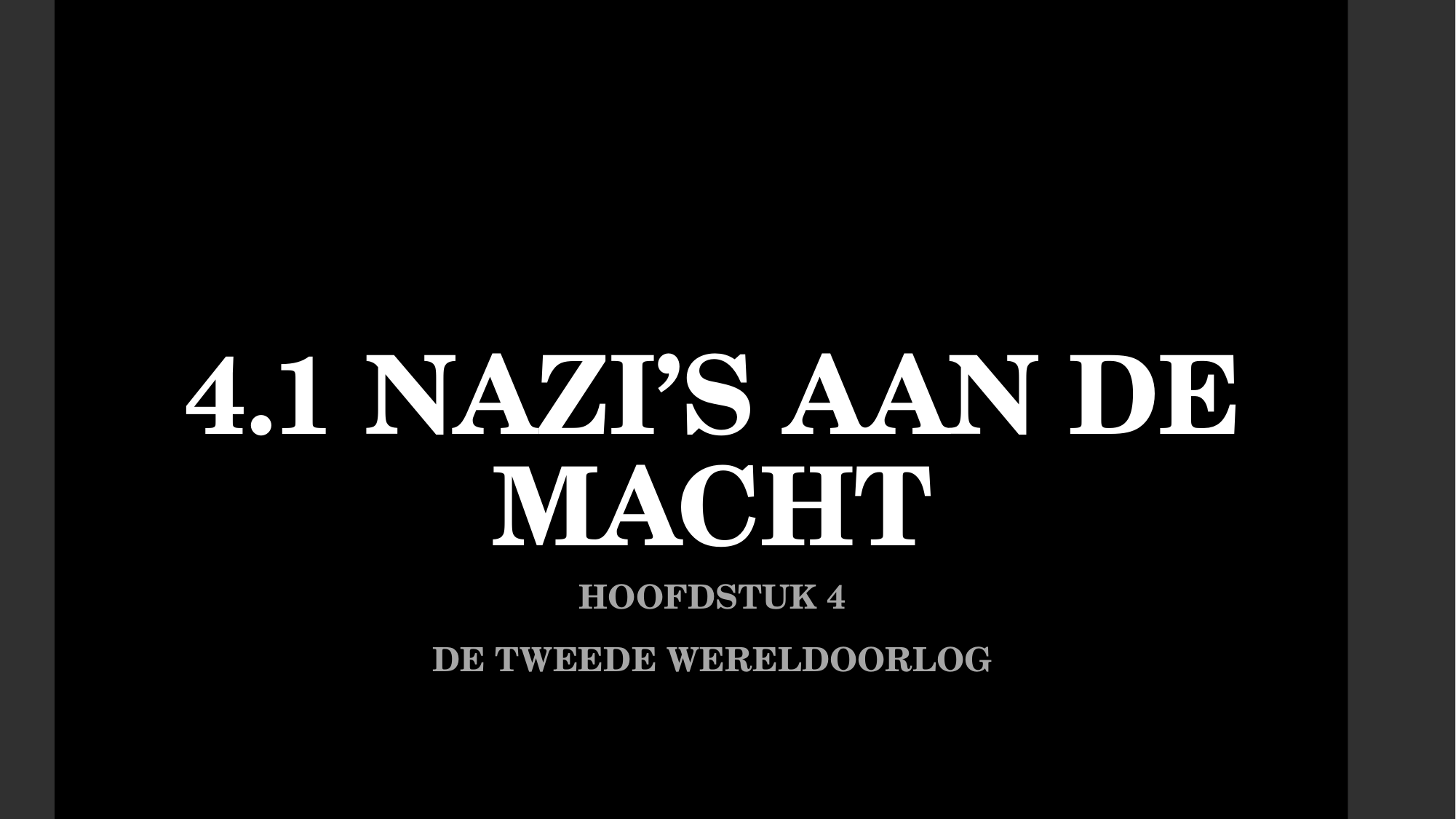

# 4.1 NAZI’S AAN DE MACHT
HOOFDSTUK 4
DE TWEEDE WERELDOORLOG